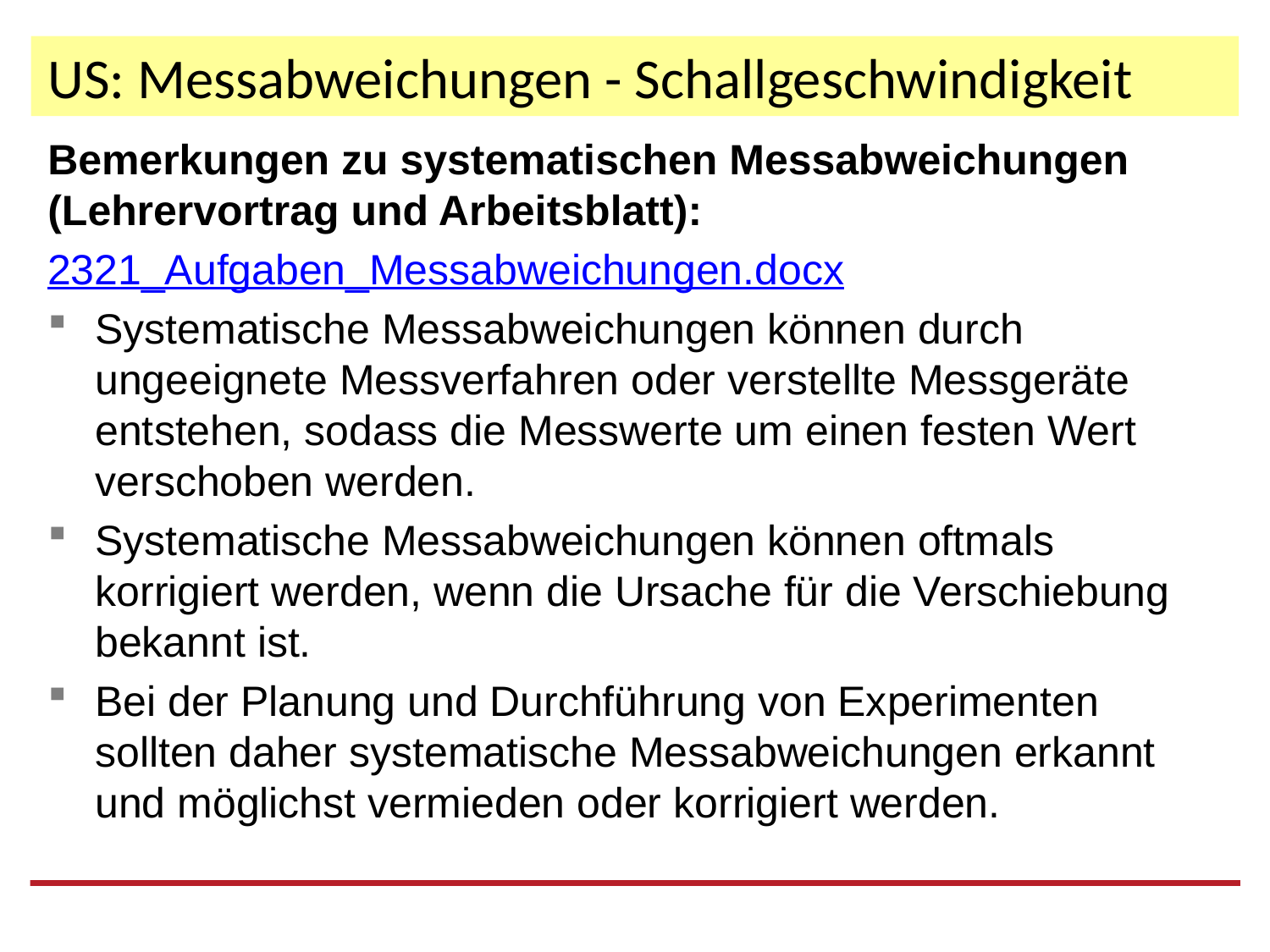

# US: Messabweichungen - Schallgeschwindigkeit
Bemerkungen zu systematischen Messabweichungen (Lehrervortrag und Arbeitsblatt):
2321_Aufgaben_Messabweichungen.docx
Systematische Messabweichungen können durch ungeeignete Messverfahren oder verstellte Messgeräte entstehen, sodass die Messwerte um einen festen Wert verschoben werden.
Systematische Messabweichungen können oftmals korrigiert werden, wenn die Ursache für die Verschiebung bekannt ist.
Bei der Planung und Durchführung von Experimenten sollten daher systematische Messabweichungen erkannt und möglichst vermieden oder korrigiert werden.